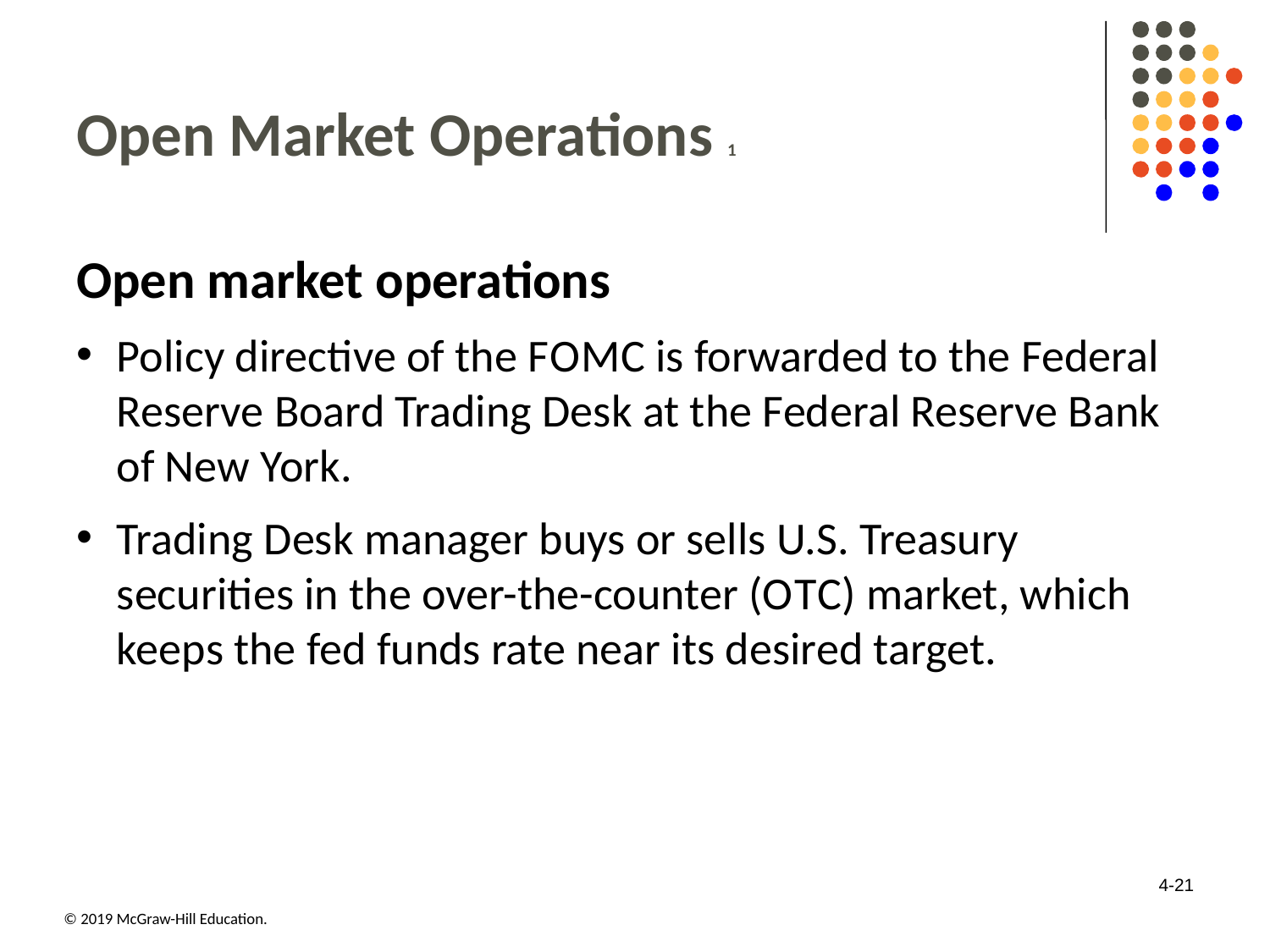

# Open Market Operations 1
Open market operations
Policy directive of the F O M C is forwarded to the Federal Reserve Board Trading Desk at the Federal Reserve Bank of New York.
Trading Desk manager buys or sells U.S. Treasury securities in the over-the-counter (O T C) market, which keeps the fed funds rate near its desired target.
4-21